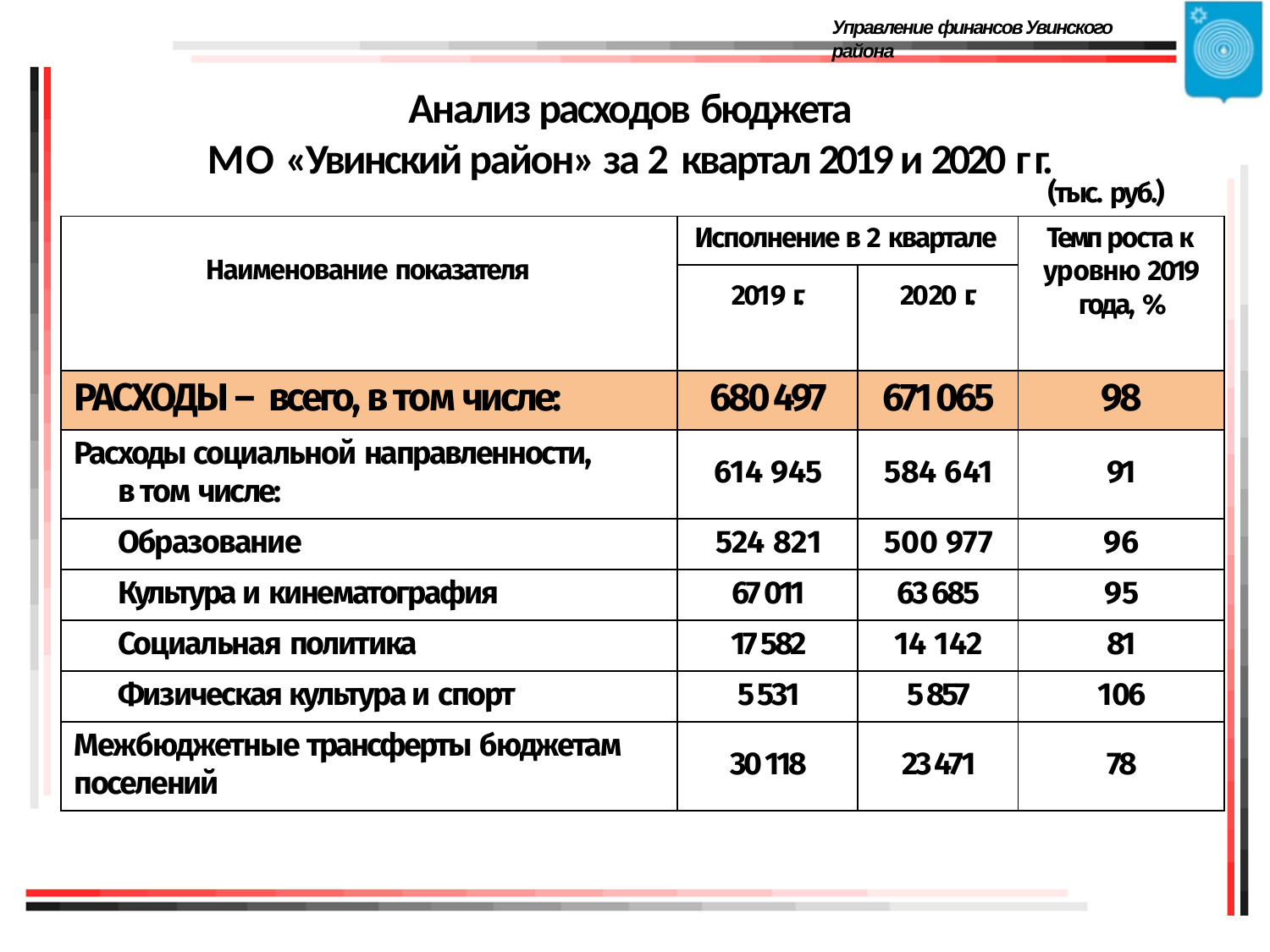

Управление финансов Увинского района

# Анализ расходов бюджета
МО «Увинский район» за 2  квартал 2019 и 2020 г  г.

(тыс. руб.)
| Наименование показателя | Исполнение в 2 квартале |  | Темп роста к уровню 2019 года, % |
| --- | --- | --- | --- |
|  | 2019 г. | 2020 г. |  |
| РАСХОДЫ – всего, в том числе: | 680 497 | 671 065 | 98 |
| Расходы социальной направленности, в том числе: | 614 945 | 584 641 | 91 |
| Образование | 524 821 | 500 977 | 96 |
| Культура и кинематография | 67 011 | 63 685 | 95 |
| Социальная политика | 17 582 | 14 142 | 81 |
| Физическая культура и спорт | 5 531 | 5 857 | 106 |
| Межбюджетные трансферты бюджетам поселений | 30 118 | 23 471 | 78 |